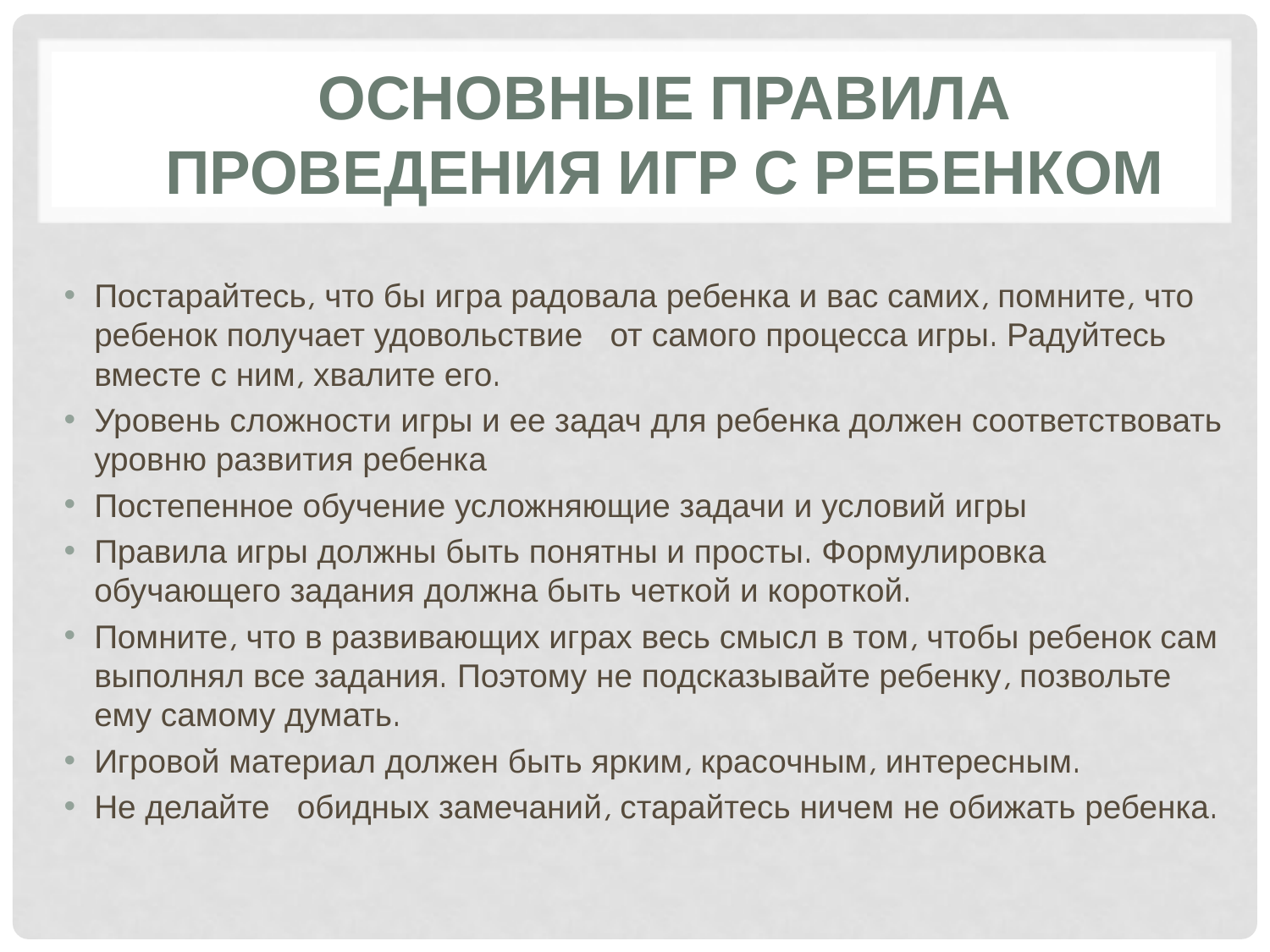

# Основные правила проведения игр с ребенком

Постарайтесь, что бы игра радовала ребенка и вас самих, помните, что ребенок получает удовольствие   от самого процесса игры. Радуйтесь вместе с ним, хвалите его.
Уровень сложности игры и ее задач для ребенка должен соответствовать уровню развития ребенка
Постепенное обучение усложняющие задачи и условий игры
Правила игры должны быть понятны и просты. Формулировка обучающего задания должна быть четкой и короткой.
Помните, что в развивающих играх весь смысл в том, чтобы ребенок сам выполнял все задания. Поэтому не подсказывайте ребенку, позвольте ему самому думать.
Игровой материал должен быть ярким, красочным, интересным.
Не делайте   обидных замечаний, старайтесь ничем не обижать ребенка.